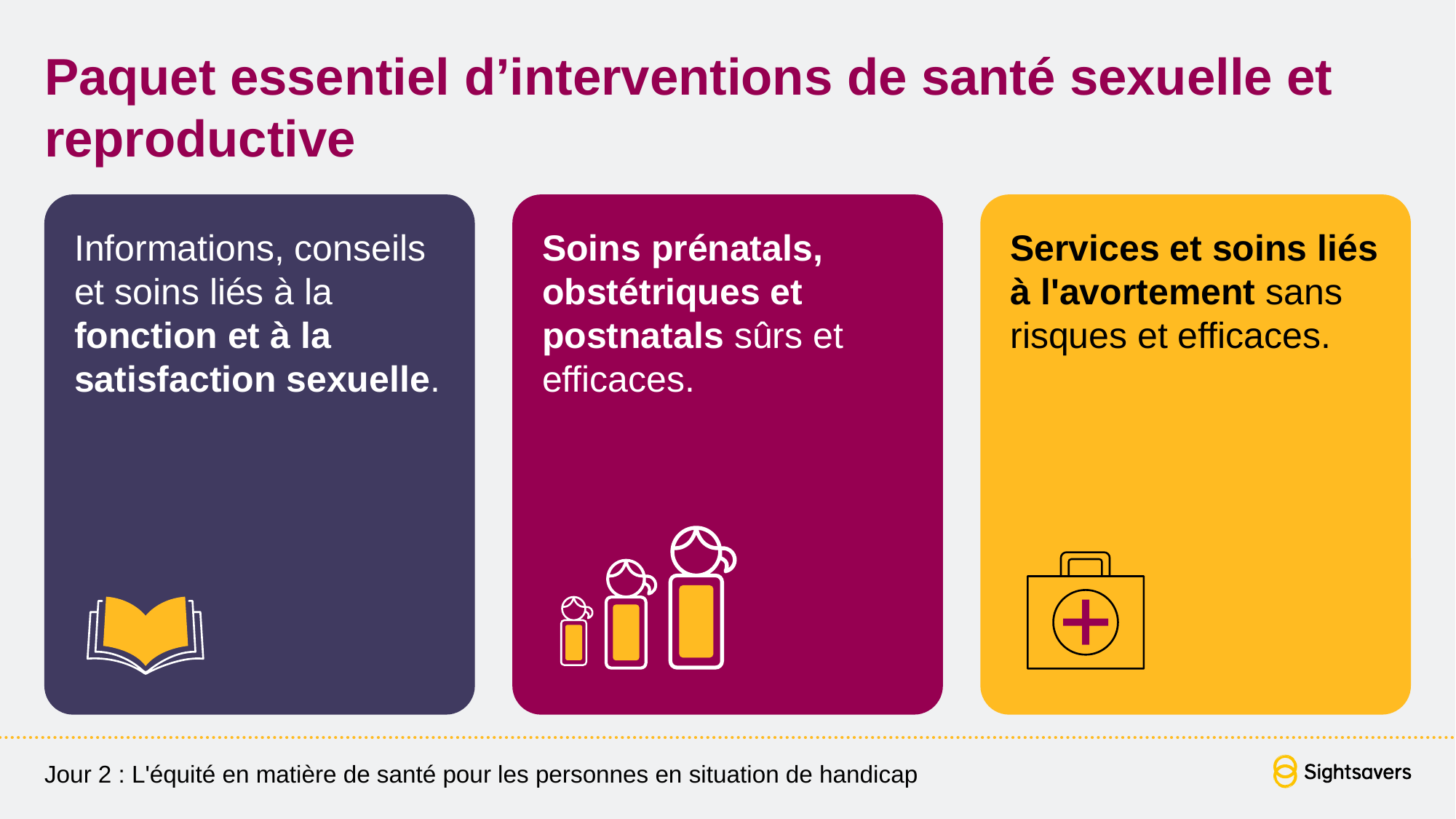

# Paquet essentiel d’interventions de santé sexuelle et reproductive
Informations, conseils et soins liés à la fonction et à la satisfaction sexuelle.
Soins prénatals, obstétriques et postnatals sûrs et efficaces.
Services et soins liés à l'avortement sans risques et efficaces.

Jour 2 : L'équité en matière de santé pour les personnes en situation de handicap